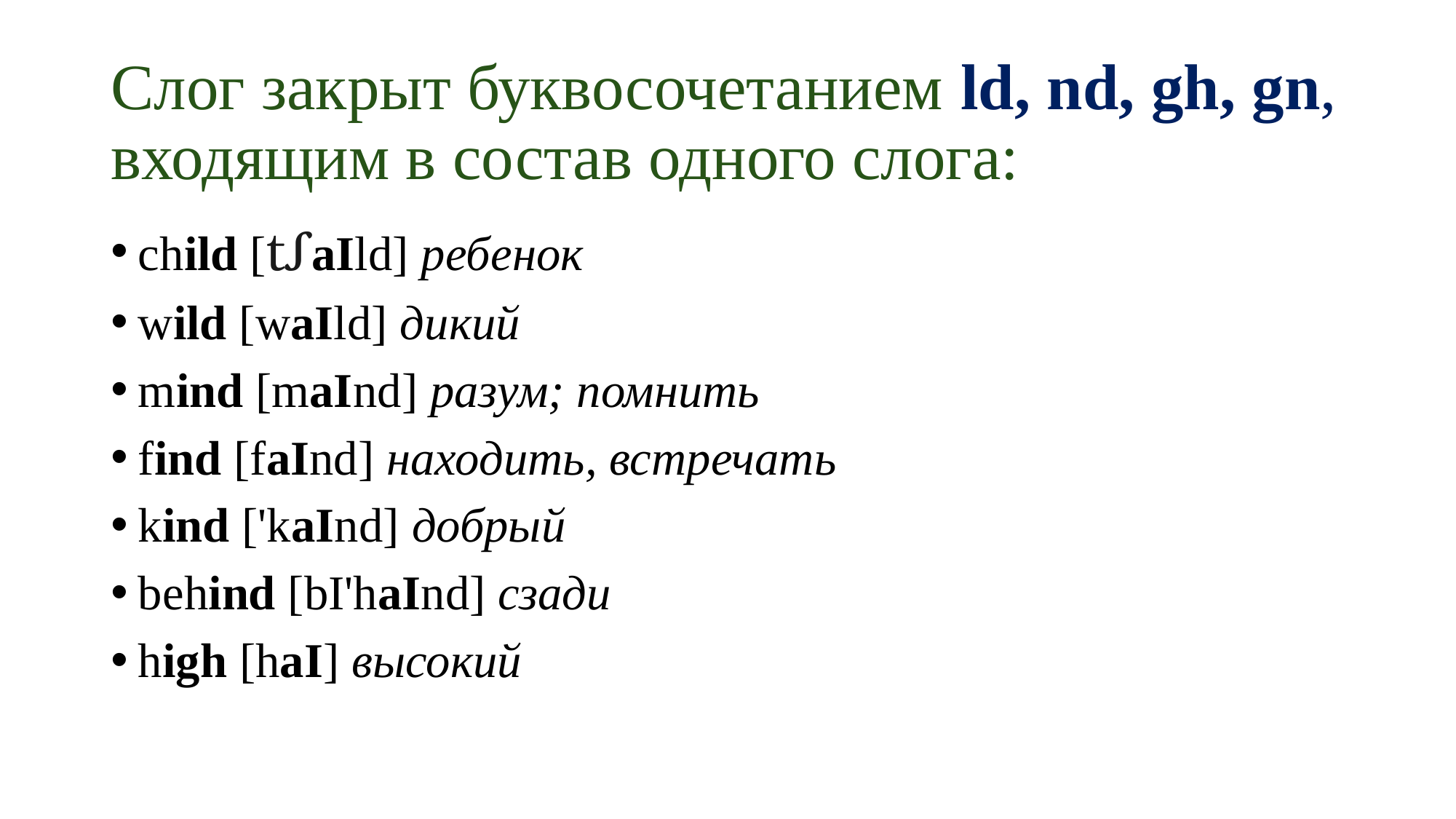

# Слог закрыт буквосочетанием ld, nd, gh, gn, входящим в состав одного слога:
child [tʃaIld] ребенок
wild [waIld] дикий
mind [maInd] разум; помнить
find [faInd] находить, встречать
kind ['kaInd] добрый
behind [bI'haInd] сзади
high [haI] высокий